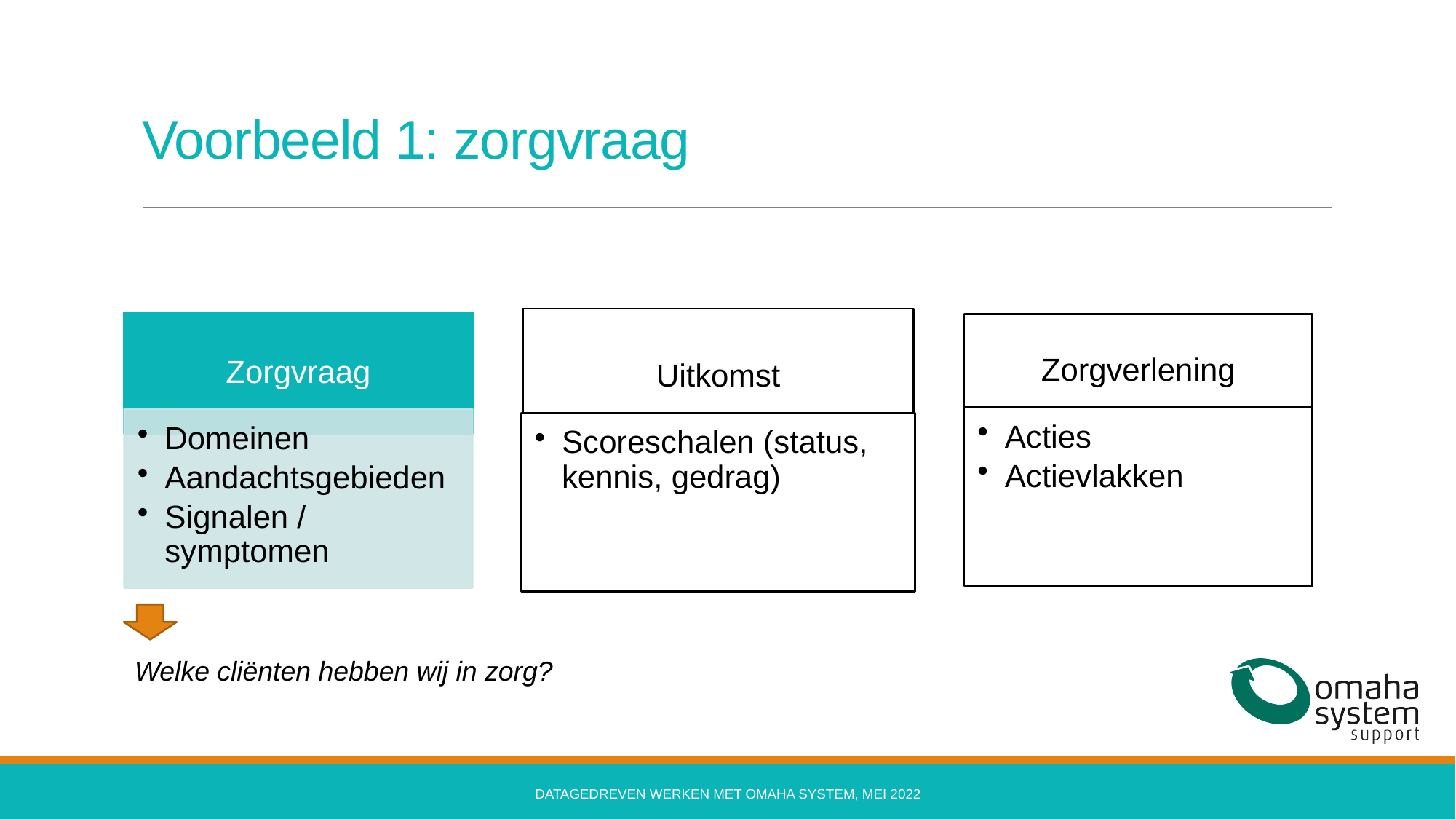

# Voorbeeld 1: zorgvraag
Zorgvraag
Domeinen
Aandachtsgebieden
Signalen / symptomen
Uitkomst
Scoreschalen (status, kennis, gedrag)
Zorgverlening
Acties
Actievlakken

Welke cliënten hebben wij in zorg?
Datagedreven werken met Omaha System, mei 2022